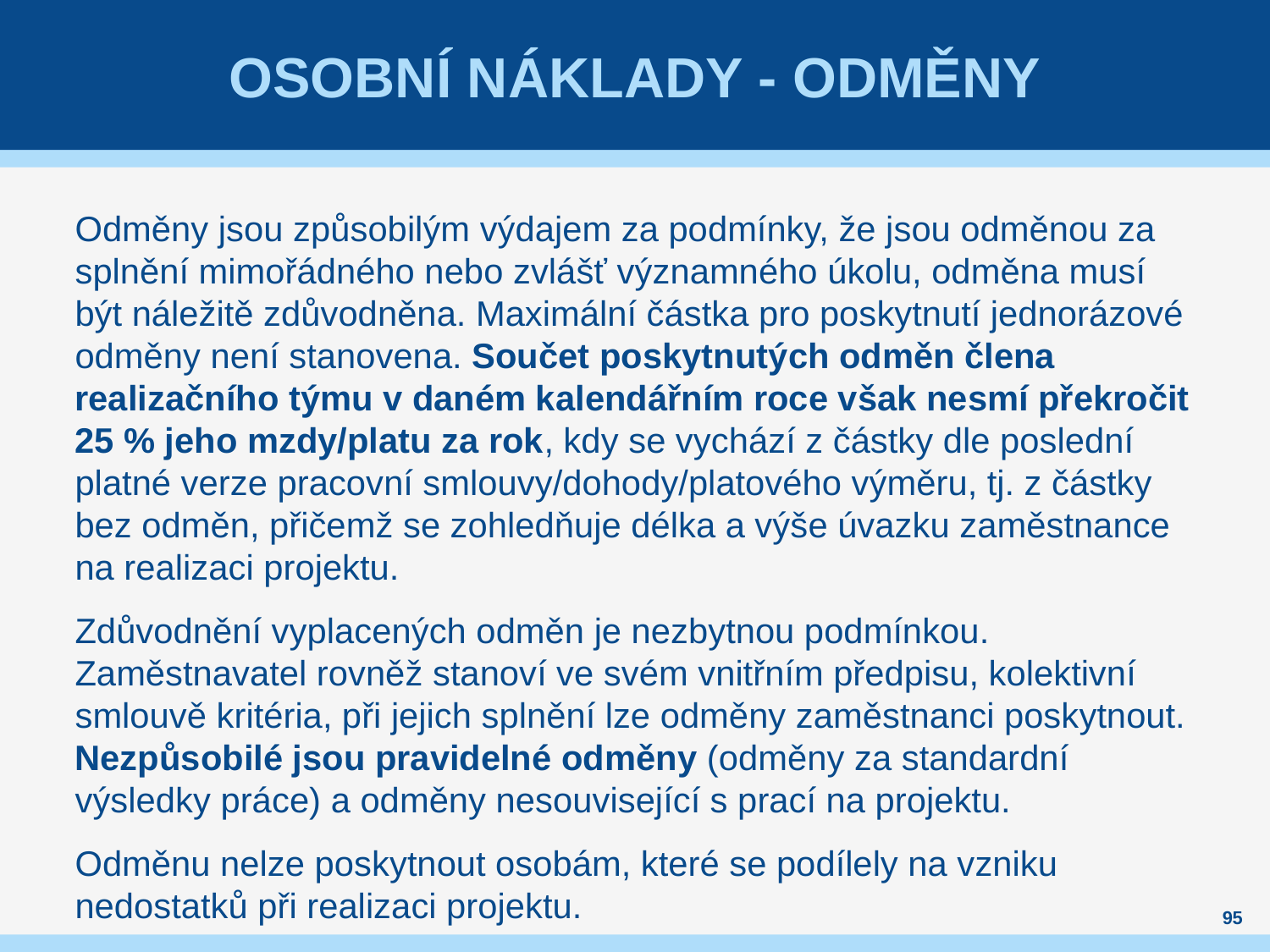

# Osobní náklady - Odměny
Odměny jsou způsobilým výdajem za podmínky, že jsou odměnou za splnění mimořádného nebo zvlášť významného úkolu, odměna musí být náležitě zdůvodněna. Maximální částka pro poskytnutí jednorázové odměny není stanovena. Součet poskytnutých odměn člena realizačního týmu v daném kalendářním roce však nesmí překročit 25 % jeho mzdy/platu za rok, kdy se vychází z částky dle poslední platné verze pracovní smlouvy/dohody/platového výměru, tj. z částky bez odměn, přičemž se zohledňuje délka a výše úvazku zaměstnance na realizaci projektu.
Zdůvodnění vyplacených odměn je nezbytnou podmínkou. Zaměstnavatel rovněž stanoví ve svém vnitřním předpisu, kolektivní smlouvě kritéria, při jejich splnění lze odměny zaměstnanci poskytnout. Nezpůsobilé jsou pravidelné odměny (odměny za standardní výsledky práce) a odměny nesouvisející s prací na projektu.
Odměnu nelze poskytnout osobám, které se podílely na vzniku nedostatků při realizaci projektu.
95